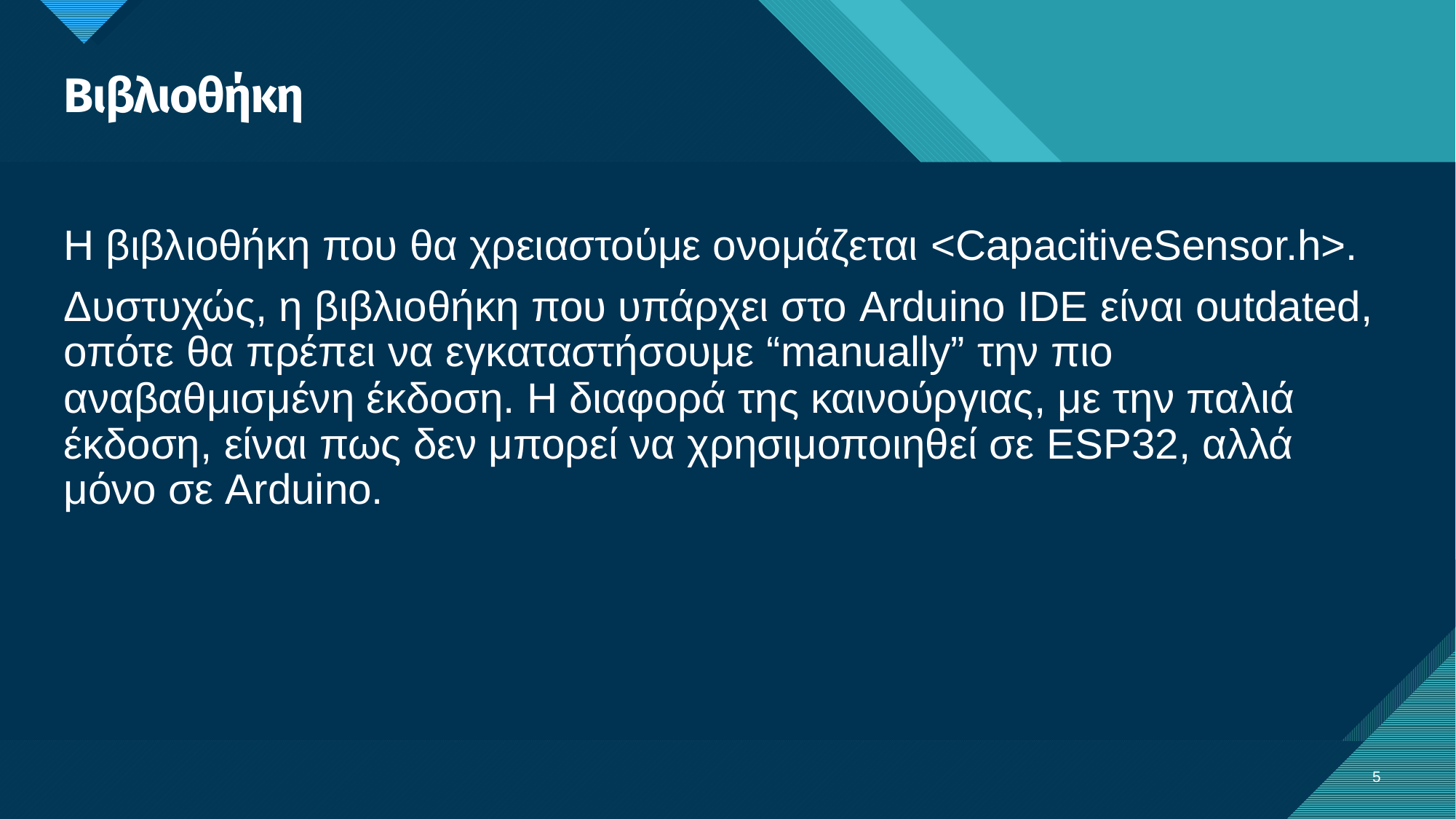

# Βιβλιοθήκη
Η βιβλιοθήκη που θα χρειαστούμε ονομάζεται <CapacitiveSensor.h>.
Δυστυχώς, η βιβλιοθήκη που υπάρχει στο Arduino IDE είναι outdated, οπότε θα πρέπει να εγκαταστήσουμε “manually” την πιο αναβαθμισμένη έκδοση. Η διαφορά της καινούργιας, με την παλιά έκδοση, είναι πως δεν μπορεί να χρησιμοποιηθεί σε ESP32, αλλά μόνο σε Arduino.
5